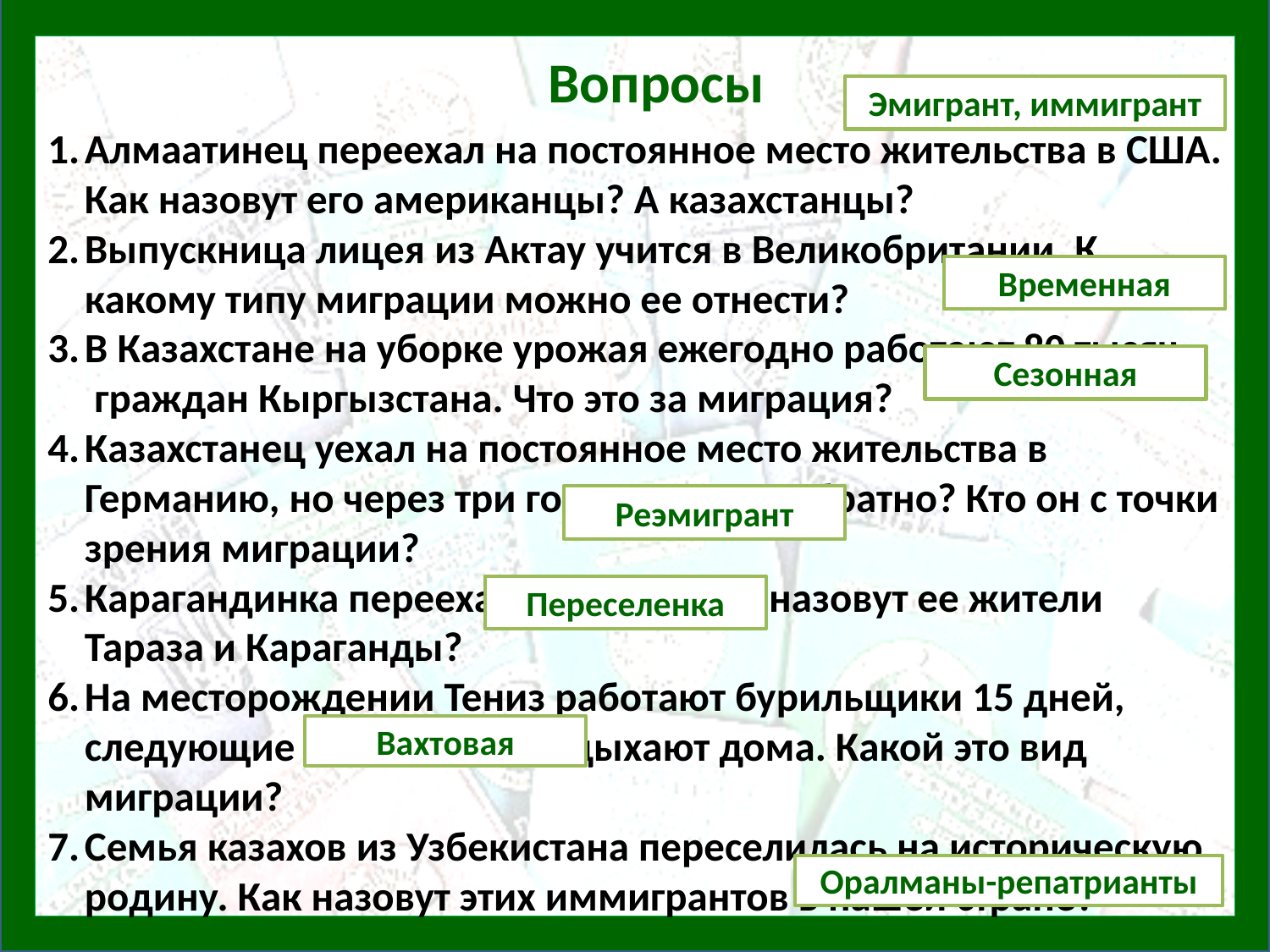

# Вопросы
Эмигрант, иммигрант
Алмаатинец переехал на постоянное место жительства в США. Как назовут его американцы? А казахстанцы?
Выпускница лицея из Актау учится в Великобритании. К какому типу миграции можно ее отнести?
В Казахстане на уборке урожая ежегодно работают 80 тысяч
     граждан Кыргызстана. Что это за миграция?
Казахстанец уехал на постоянное место жительства в    Германию, но через три года вернулся обратно? Кто он с точки зрения миграции?
Карагандинка переехала в Тараз. Как назовут ее жители Тараза и Караганды?
На месторождении Тениз работают бурильщики 15 дней, следующие 15 дней они отдыхают дома. Какой это вид миграции?
Семья казахов из Узбекистана переселилась на историческую родину. Как назовут этих иммигрантов в нашей стране?

Временная
Сезонная
Реэмигрант
Переселенка
Вахтовая
Оралманы-репатрианты